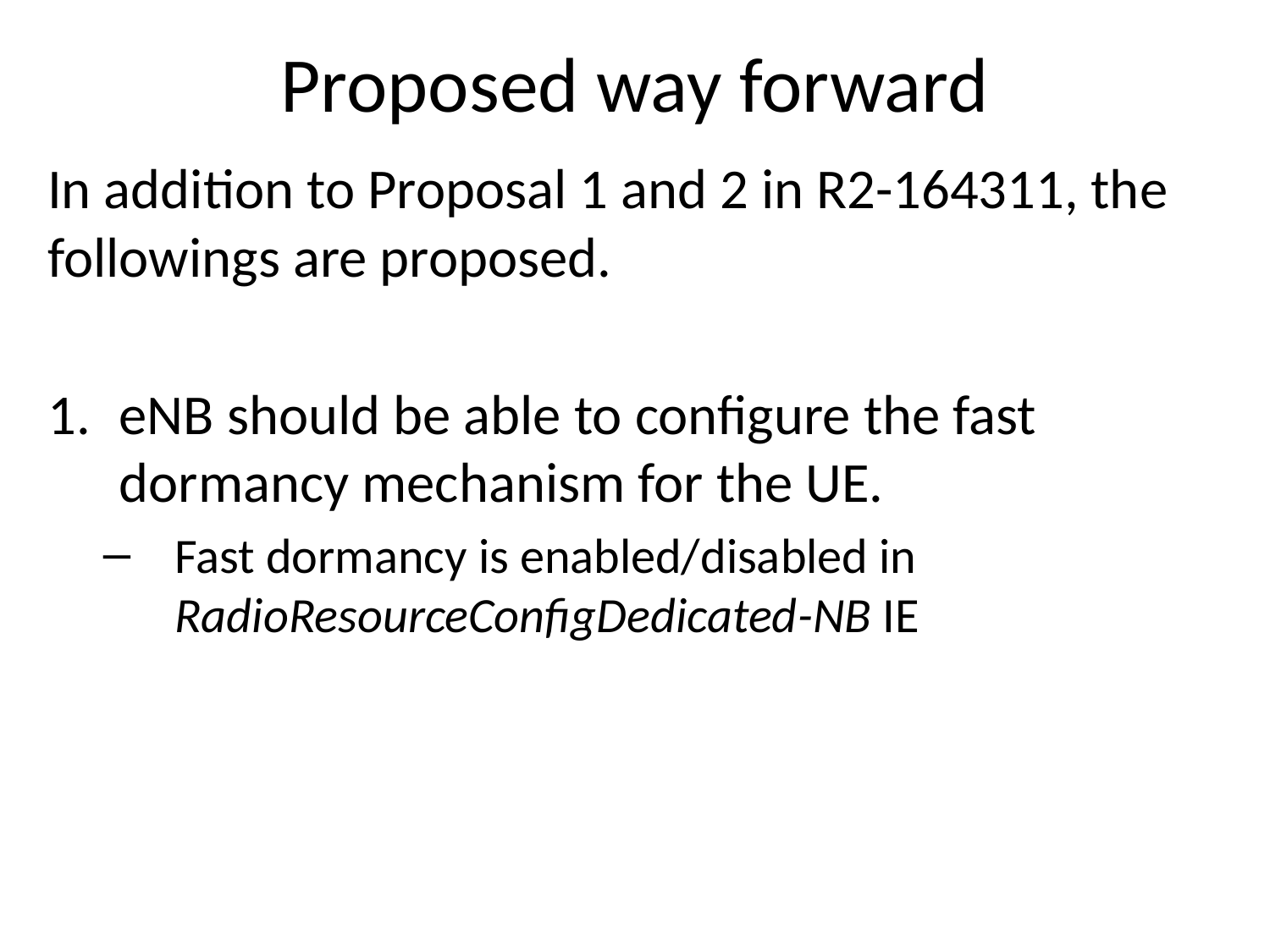

# Proposed way forward
In addition to Proposal 1 and 2 in R2-164311, the followings are proposed.

eNB should be able to configure the fast dormancy mechanism for the UE.
Fast dormancy is enabled/disabled in RadioResourceConfigDedicated-NB IE